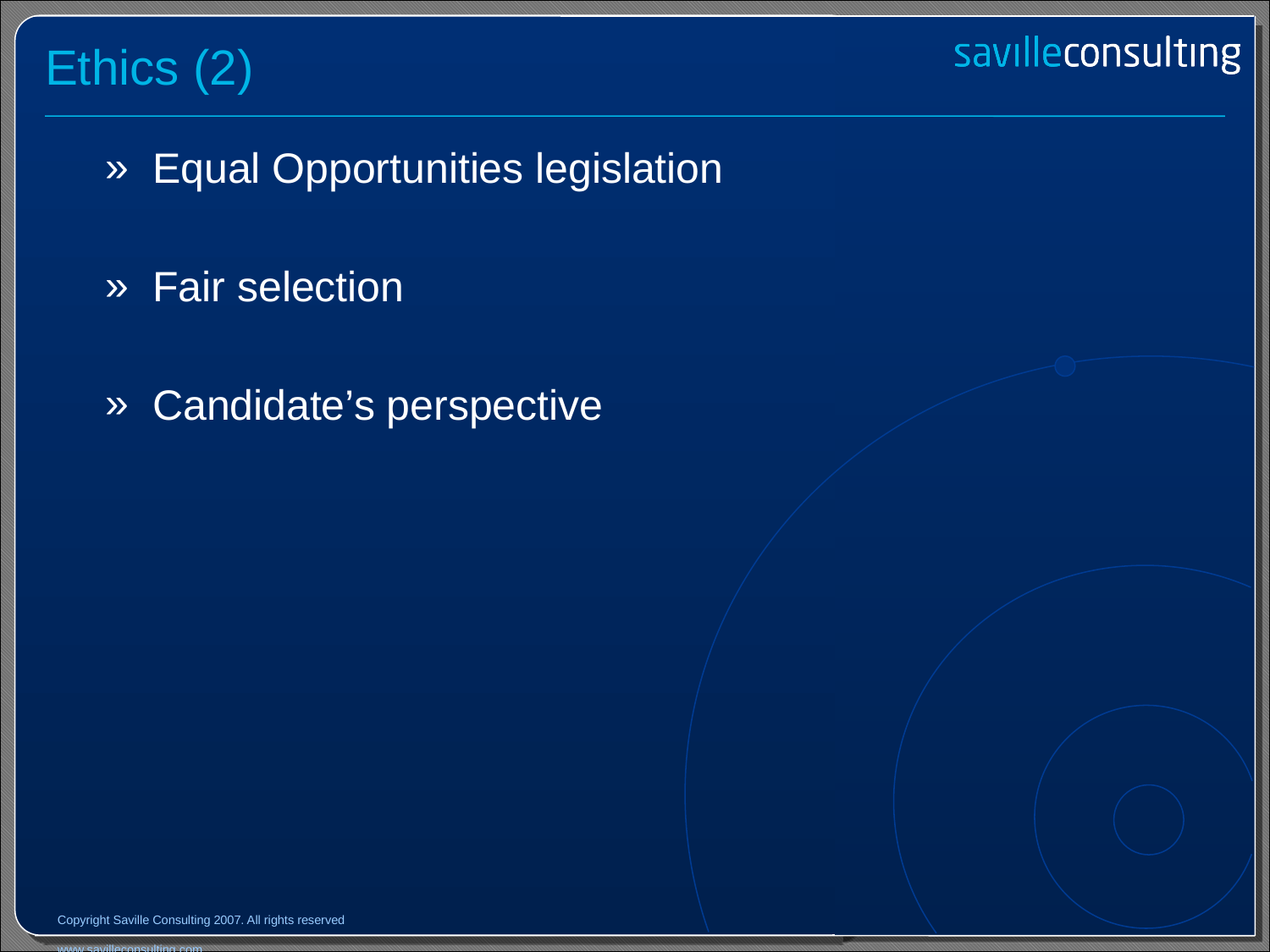

# Ethics (2)
Equal Opportunities legislation

Fair selection

Candidate’s perspective